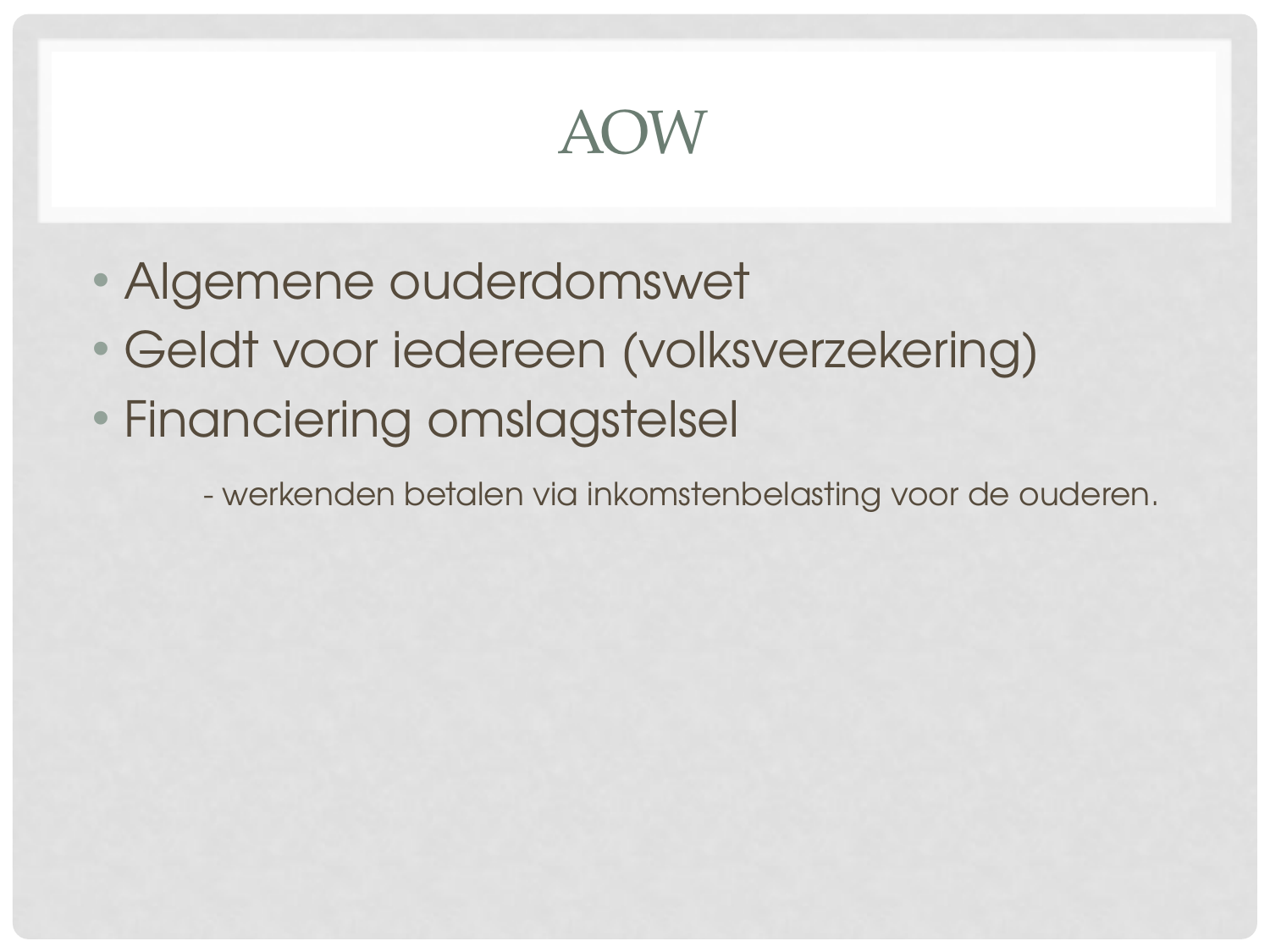

# AOW
Algemene ouderdomswet
Geldt voor iedereen (volksverzekering)
Financiering omslagstelsel
	- werkenden betalen via inkomstenbelasting voor de ouderen.